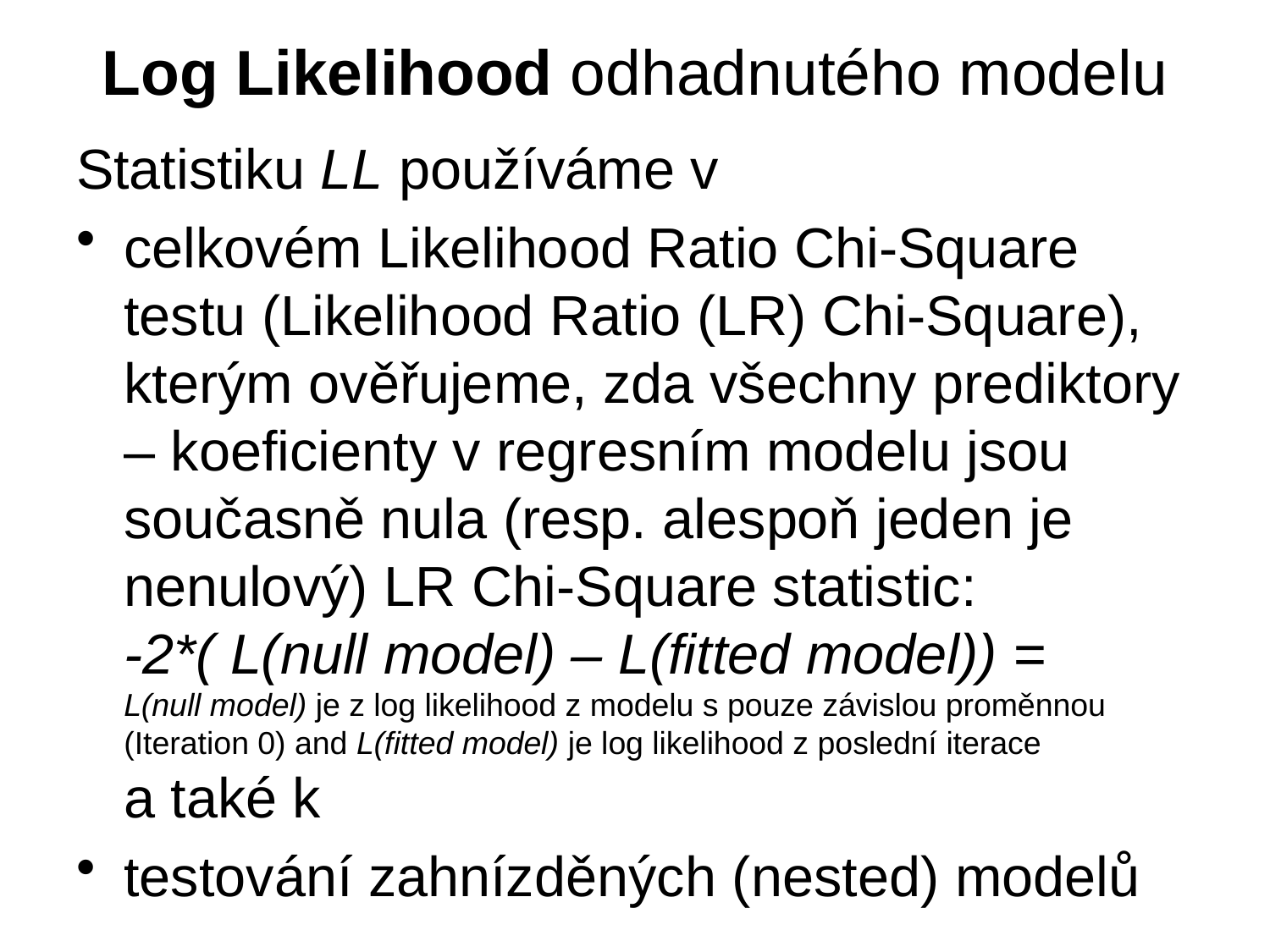

# Log Likelihood odhadnutého modelu
Statistiku LL používáme v
celkovém Likelihood Ratio Chi-Square testu (Likelihood Ratio (LR) Chi-Square), kterým ověřujeme, zda všechny prediktory – koeficienty v regresním modelu jsou současně nula (resp. alespoň jeden je nenulový) LR Chi-Square statistic:
-2*( L(null model) – L(fitted model)) =
L(null model) je z log likelihood z modelu s pouze závislou proměnnou (Iteration 0) and L(fitted model) je log likelihood z poslední iterace
a také k
testování zahnízděných (nested) modelů